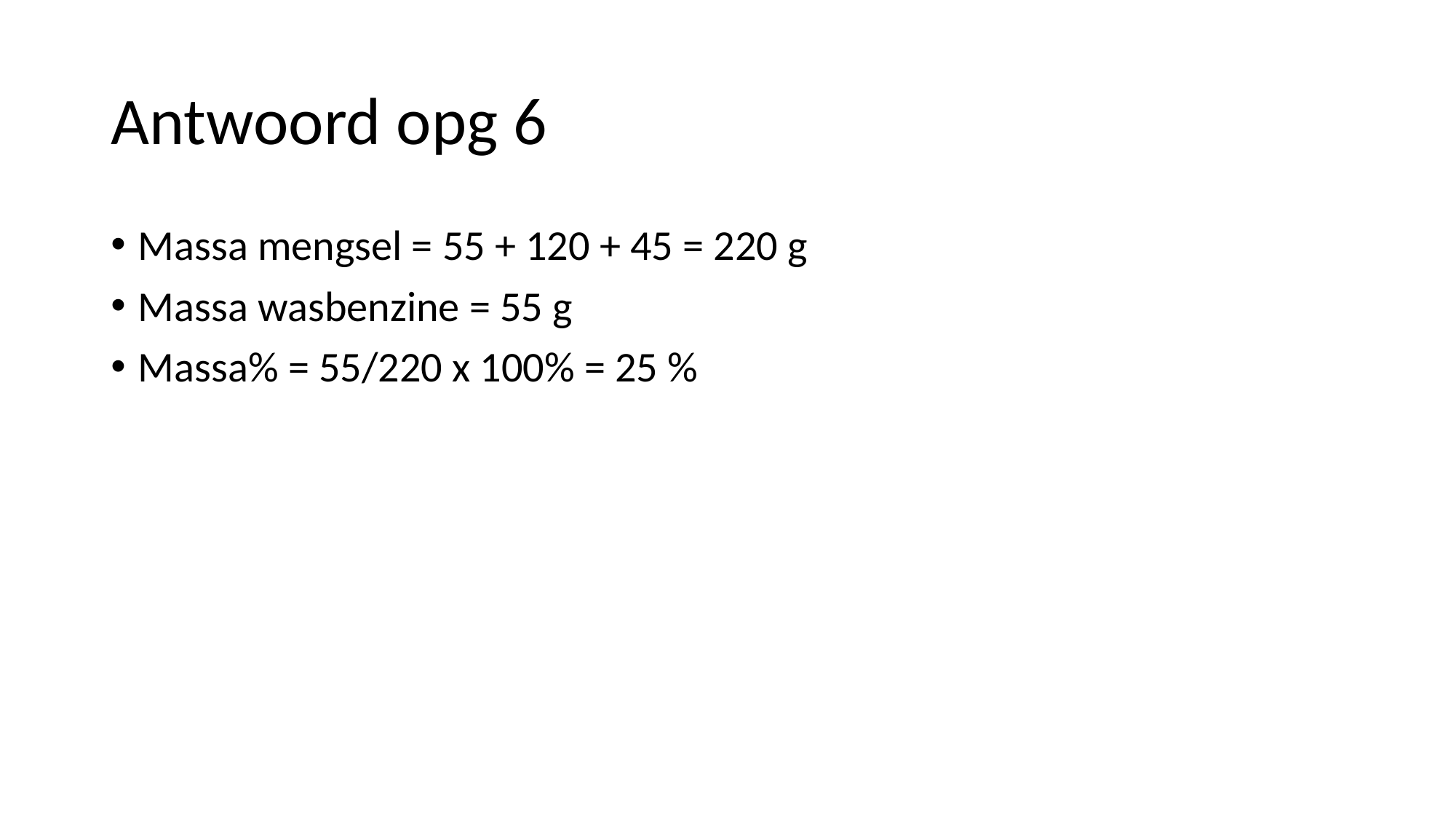

# Antwoord opg 6
Massa mengsel = 55 + 120 + 45 = 220 g
Massa wasbenzine = 55 g
Massa% = 55/220 x 100% = 25 %